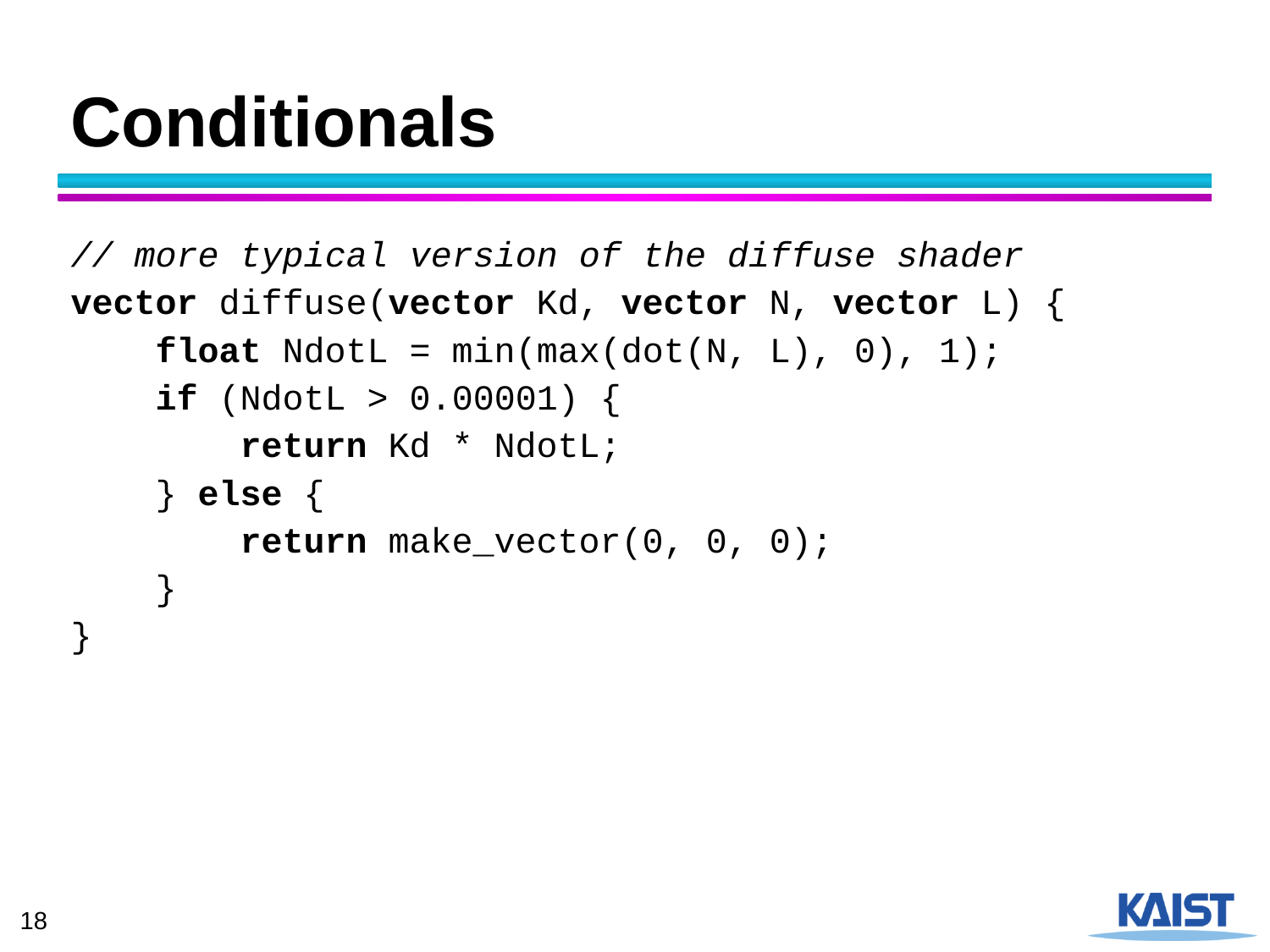

# Conditionals
// more typical version of the diffuse shader
vector diffuse(vector Kd, vector N, vector L) {
    float NdotL = min(max(dot(N, L), 0), 1);
    if (NdotL > 0.00001) {
        return Kd * NdotL;
    } else {
        return make_vector(0, 0, 0);
    }
}